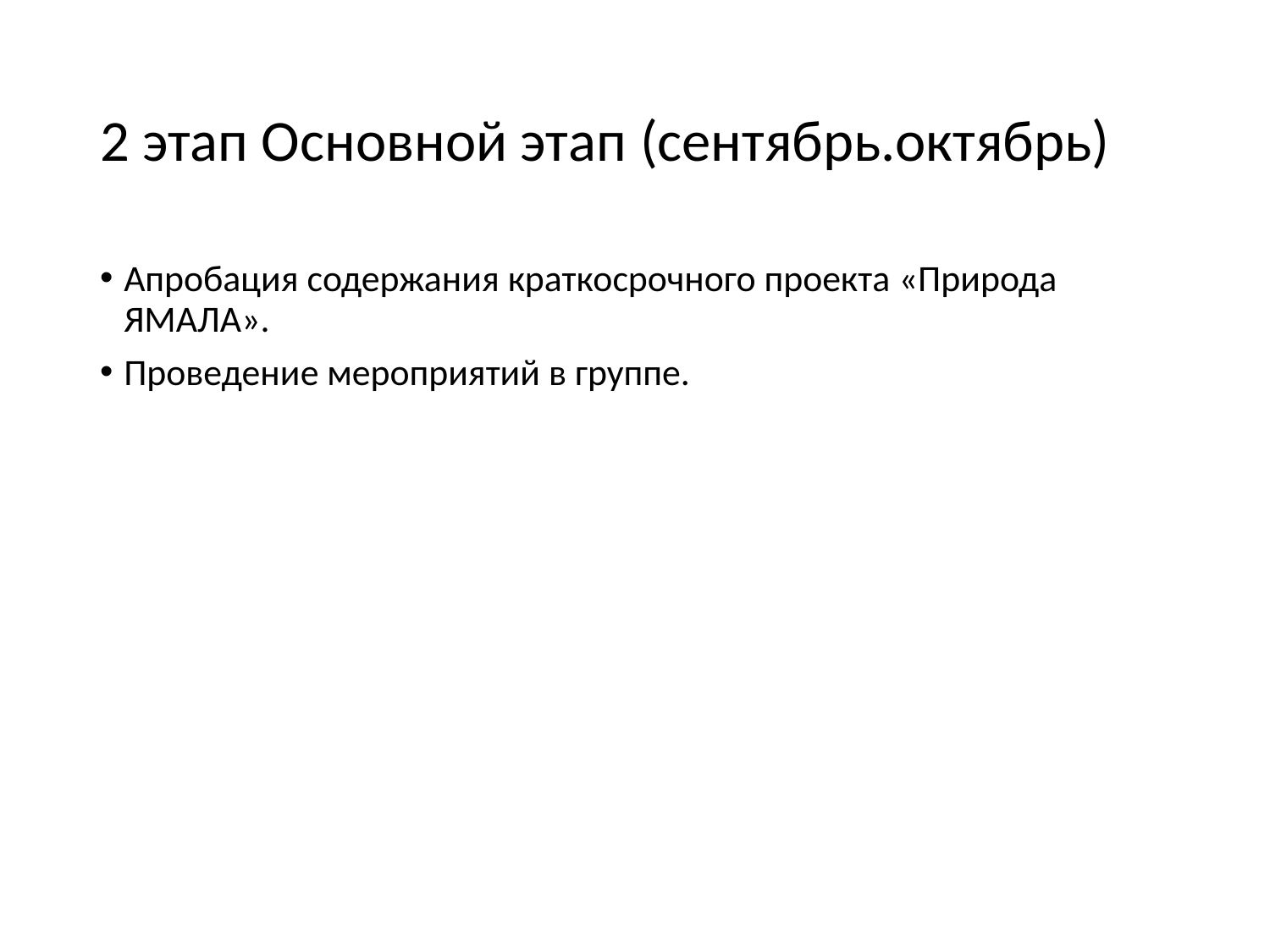

# 2 этап Основной этап (сентябрь.октябрь)
Апробация содержания краткосрочного проекта «Природа ЯМАЛА».
Проведение мероприятий в группе.